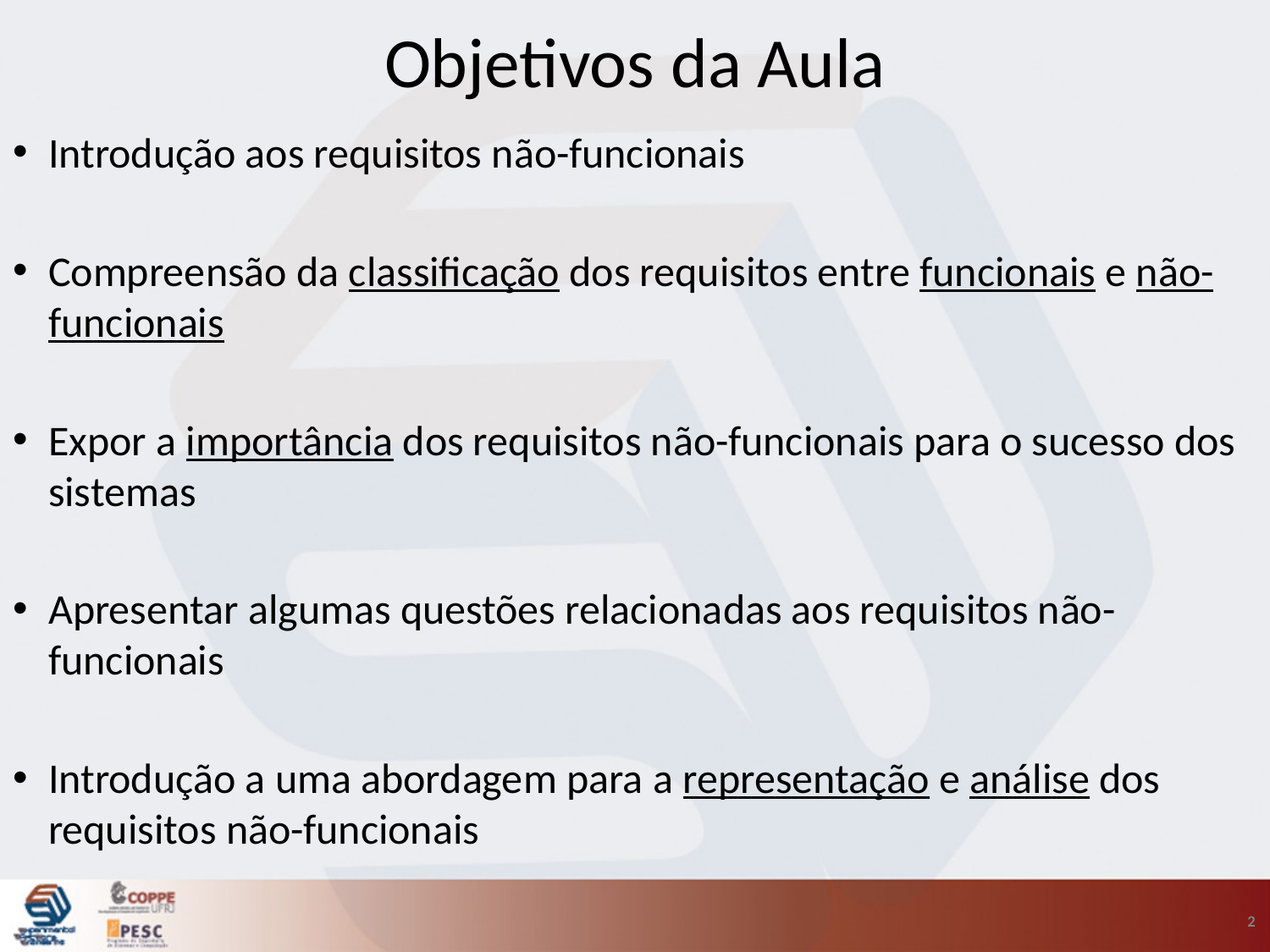

# Objetivos da Aula
Introdução aos requisitos não-funcionais

Compreensão da classificação dos requisitos entre funcionais e não-funcionais

Expor a importância dos requisitos não-funcionais para o sucesso dos sistemas

Apresentar algumas questões relacionadas aos requisitos não-funcionais

Introdução a uma abordagem para a representação e análise dos requisitos não-funcionais